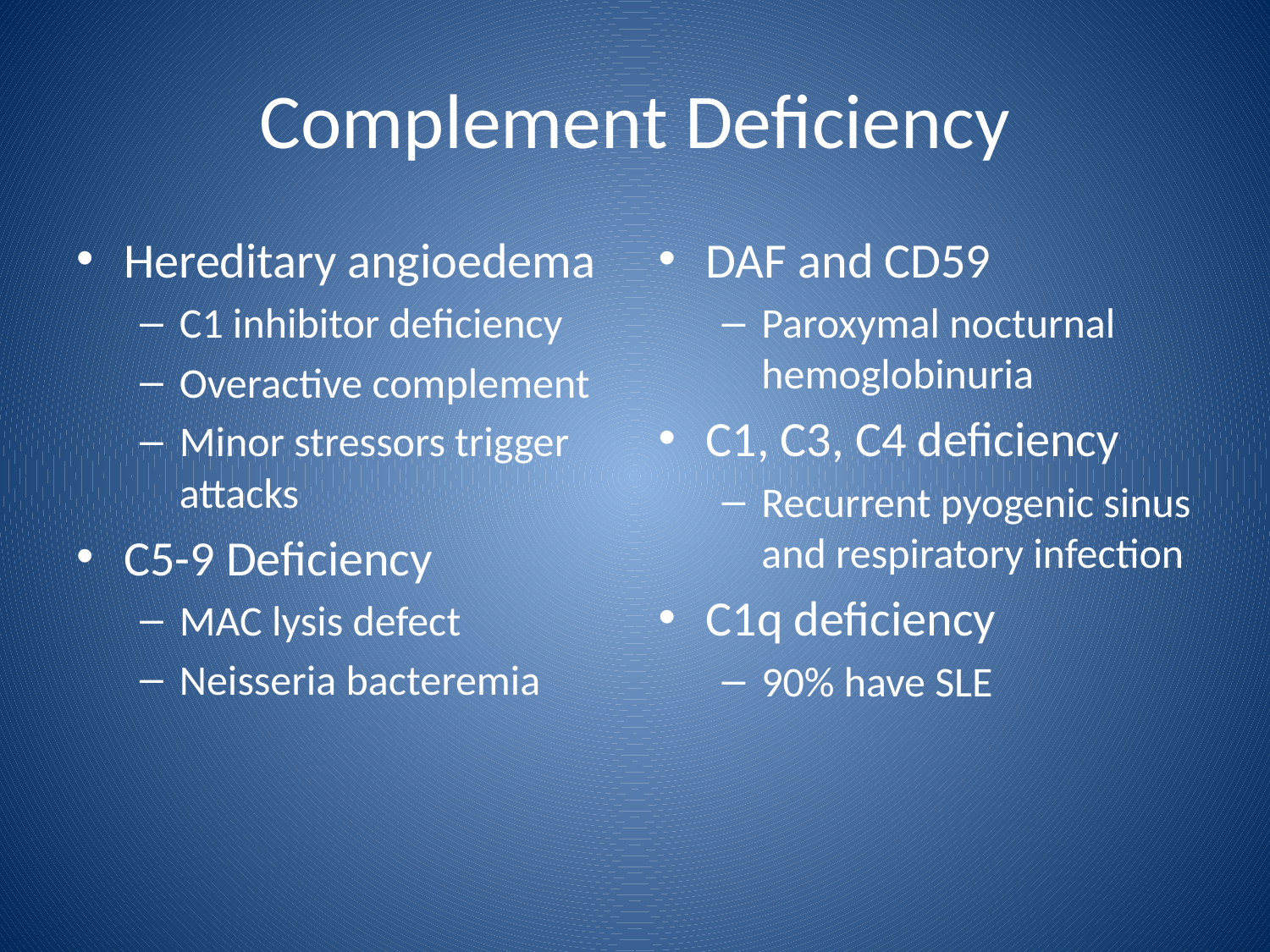

# Complement Deficiency
Hereditary angioedema
C1 inhibitor deficiency
Overactive complement
Minor stressors trigger attacks
C5-9 Deficiency
MAC lysis defect
Neisseria bacteremia
DAF and CD59
Paroxymal nocturnal hemoglobinuria
C1, C3, C4 deficiency
Recurrent pyogenic sinus and respiratory infection
C1q deficiency
90% have SLE